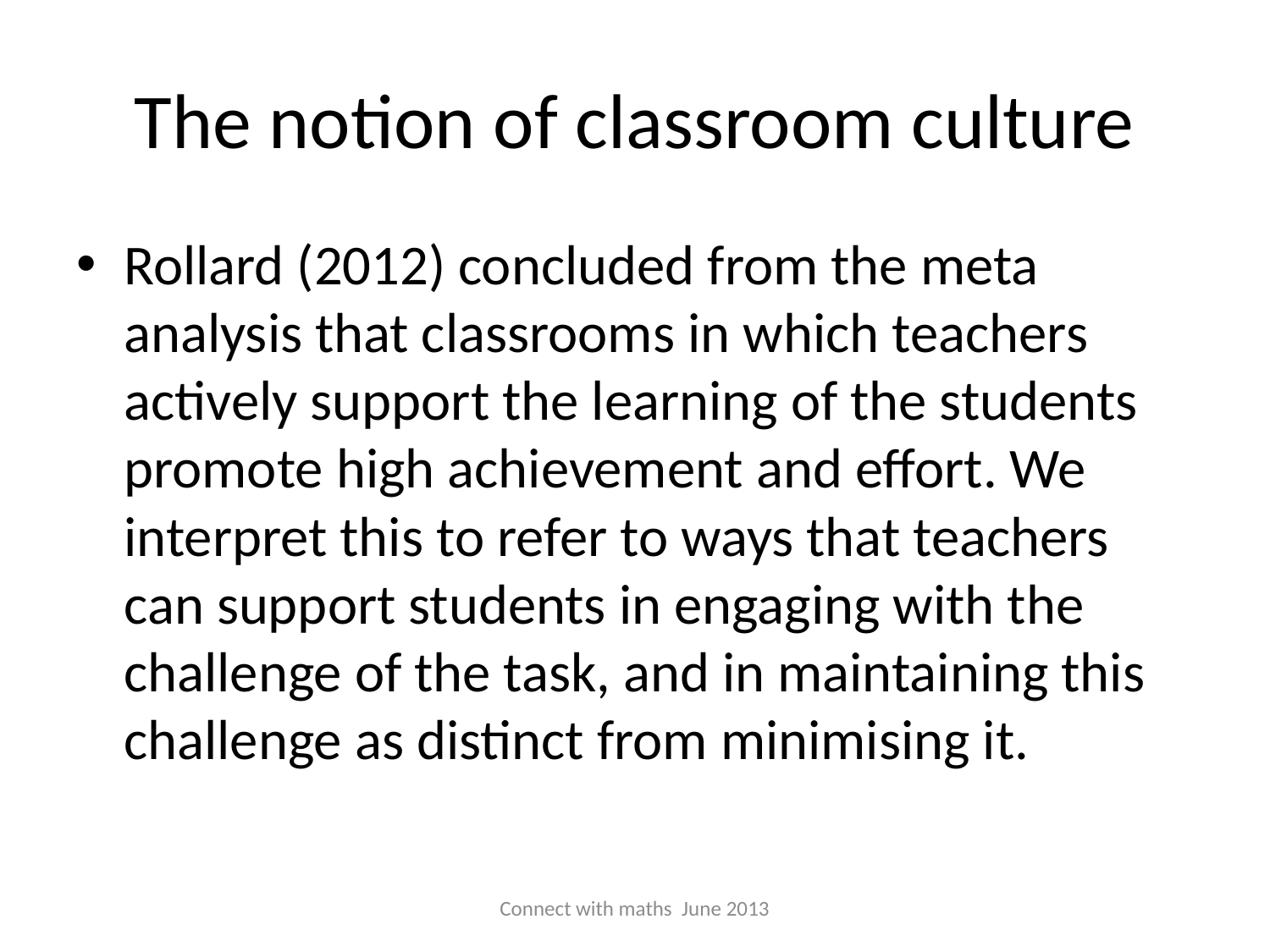

# The notion of classroom culture
Rollard (2012) concluded from the meta analysis that classrooms in which teachers actively support the learning of the students promote high achievement and effort. We interpret this to refer to ways that teachers can support students in engaging with the challenge of the task, and in maintaining this challenge as distinct from minimising it.
Connect with maths  June 2013